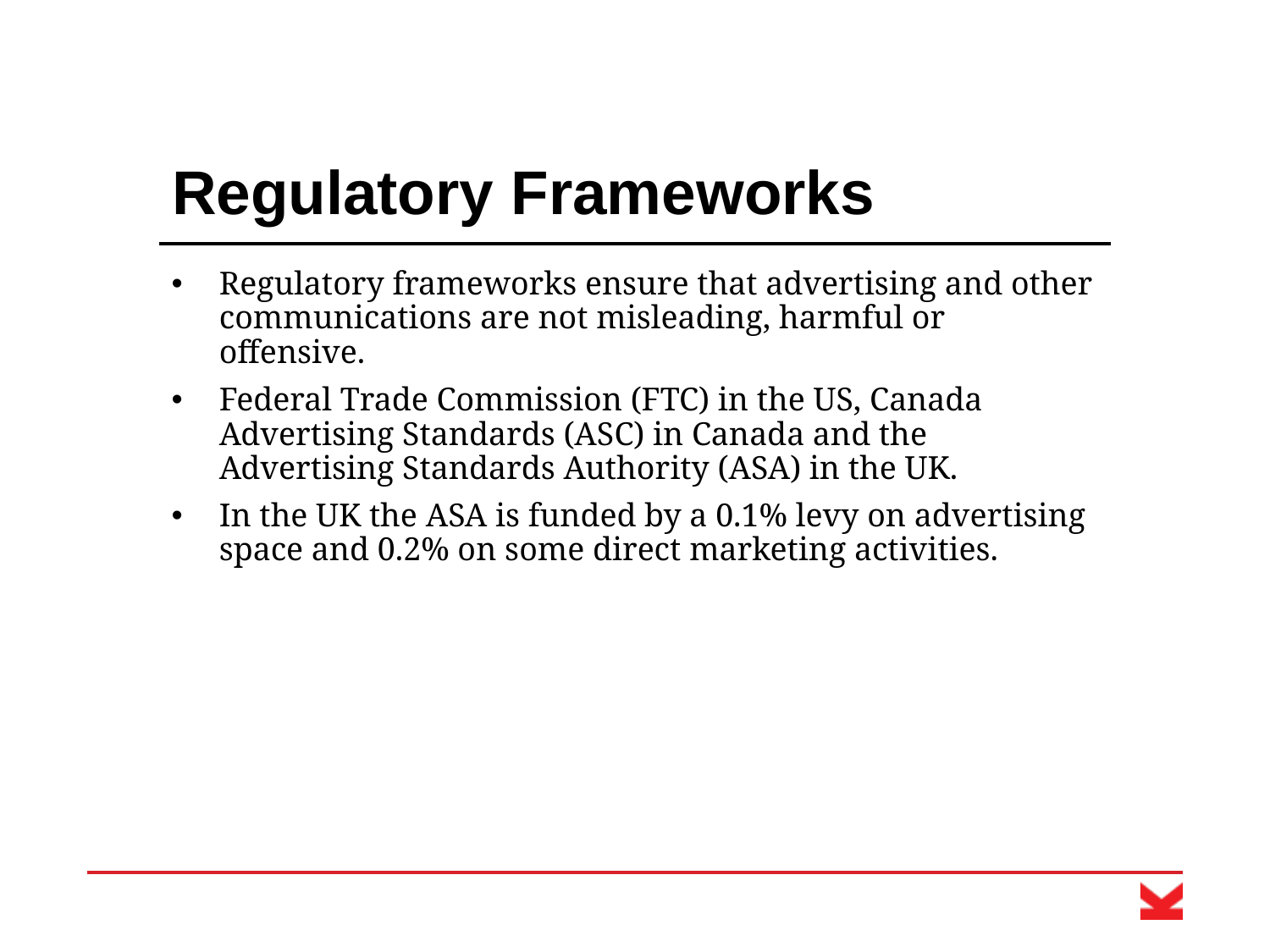

# Regulatory Frameworks
Regulatory frameworks ensure that advertising and other communications are not misleading, harmful or offensive.
Federal Trade Commission (FTC) in the US, Canada Advertising Standards (ASC) in Canada and the Advertising Standards Authority (ASA) in the UK.
In the UK the ASA is funded by a 0.1% levy on advertising space and 0.2% on some direct marketing activities.